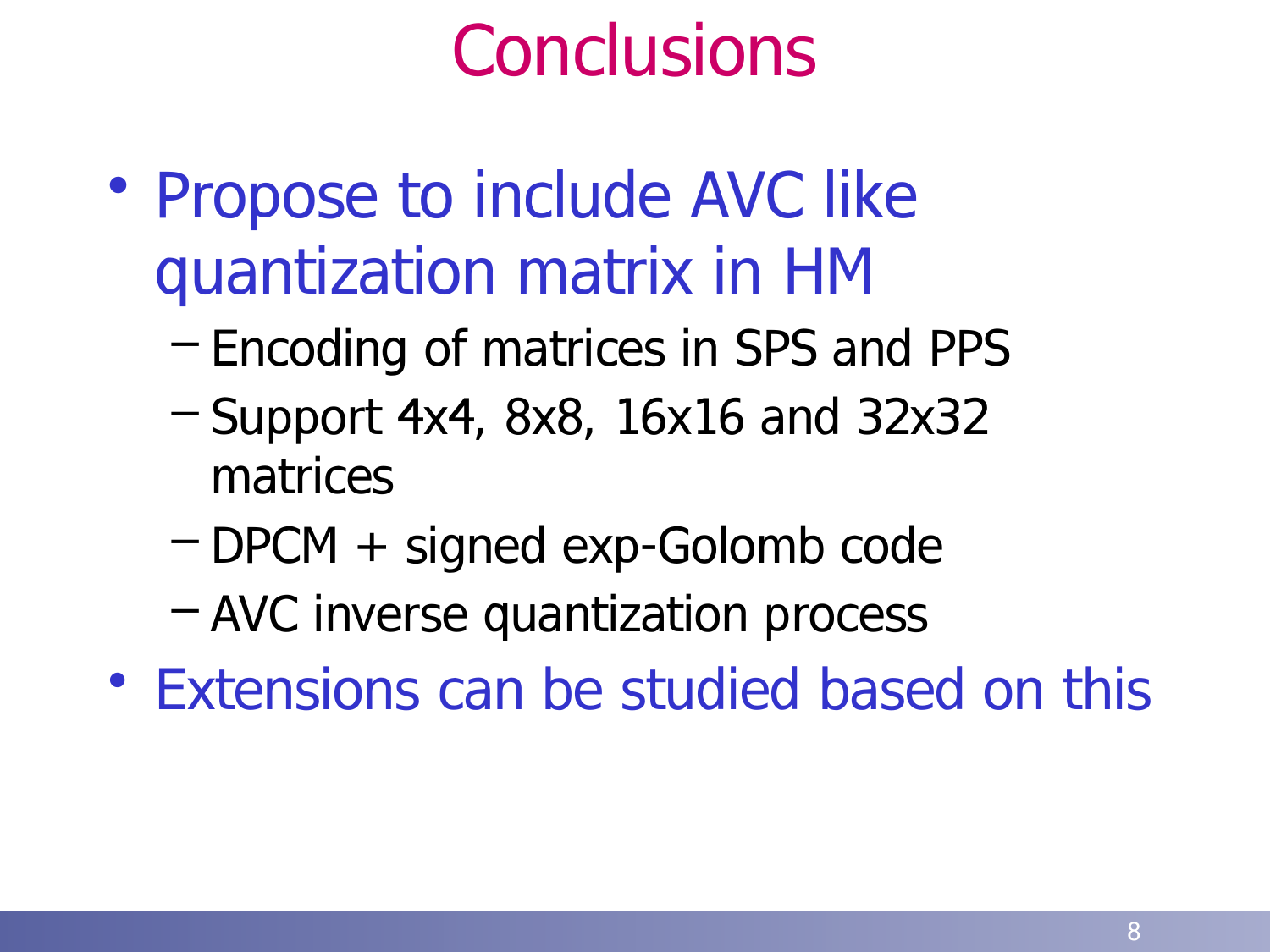

# Conclusions
Propose to include AVC like quantization matrix in HM
Encoding of matrices in SPS and PPS
Support 4x4, 8x8, 16x16 and 32x32 matrices
DPCM + signed exp-Golomb code
AVC inverse quantization process
Extensions can be studied based on this
8